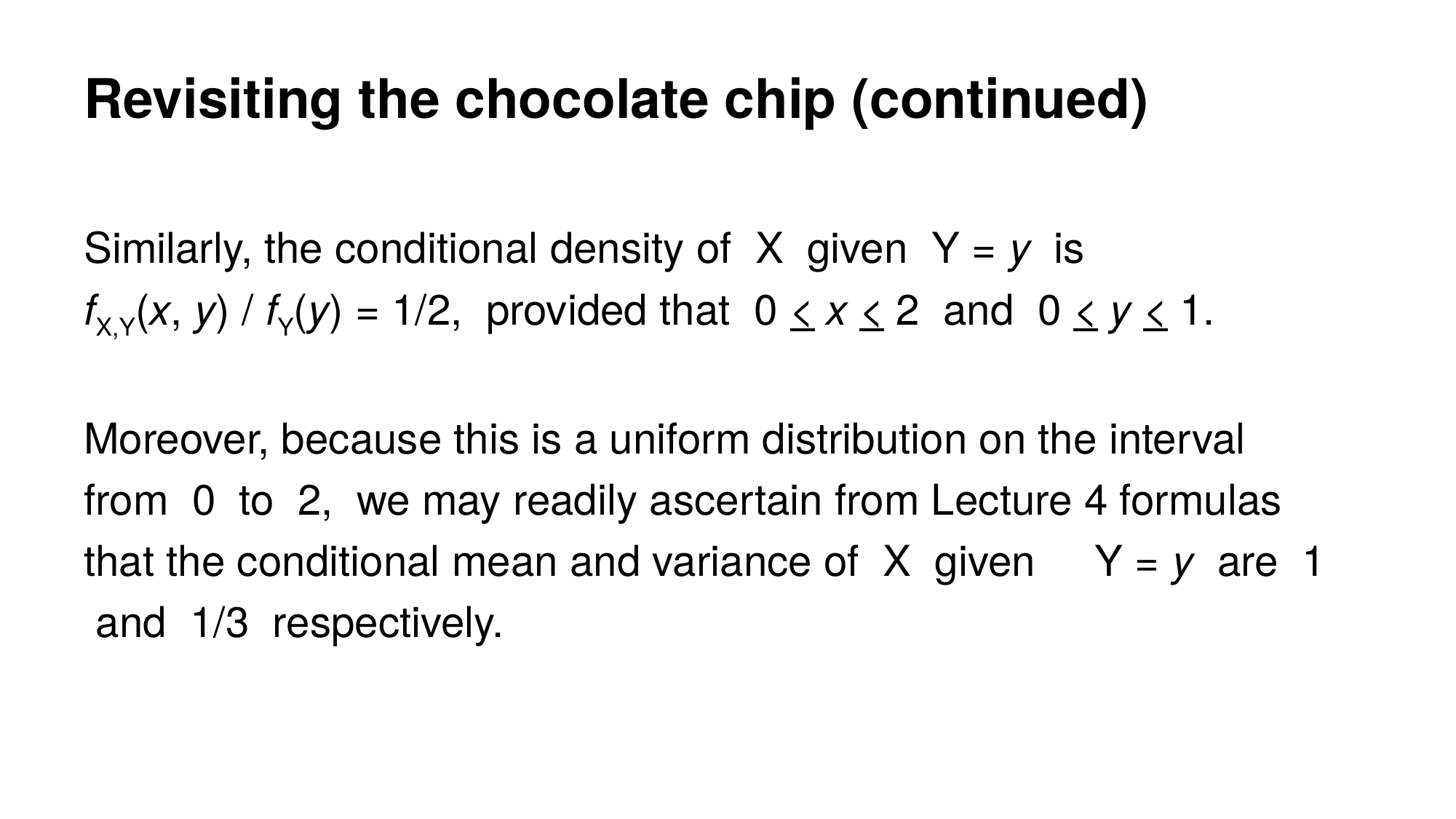

# Revisiting the chocolate chip (continued)
Similarly, the conditional density of  X  given  Y = y  is                fX,Y(x, y) / fY(y) = 1/2,  provided that  0 < x < 2  and  0 < y < 1.

Moreover, because this is a uniform distribution on the interval from  0  to  2,  we may readily ascertain from Lecture 4 formulas that the conditional mean and variance of  X  given     Y = y  are  1  and  1/3  respectively.